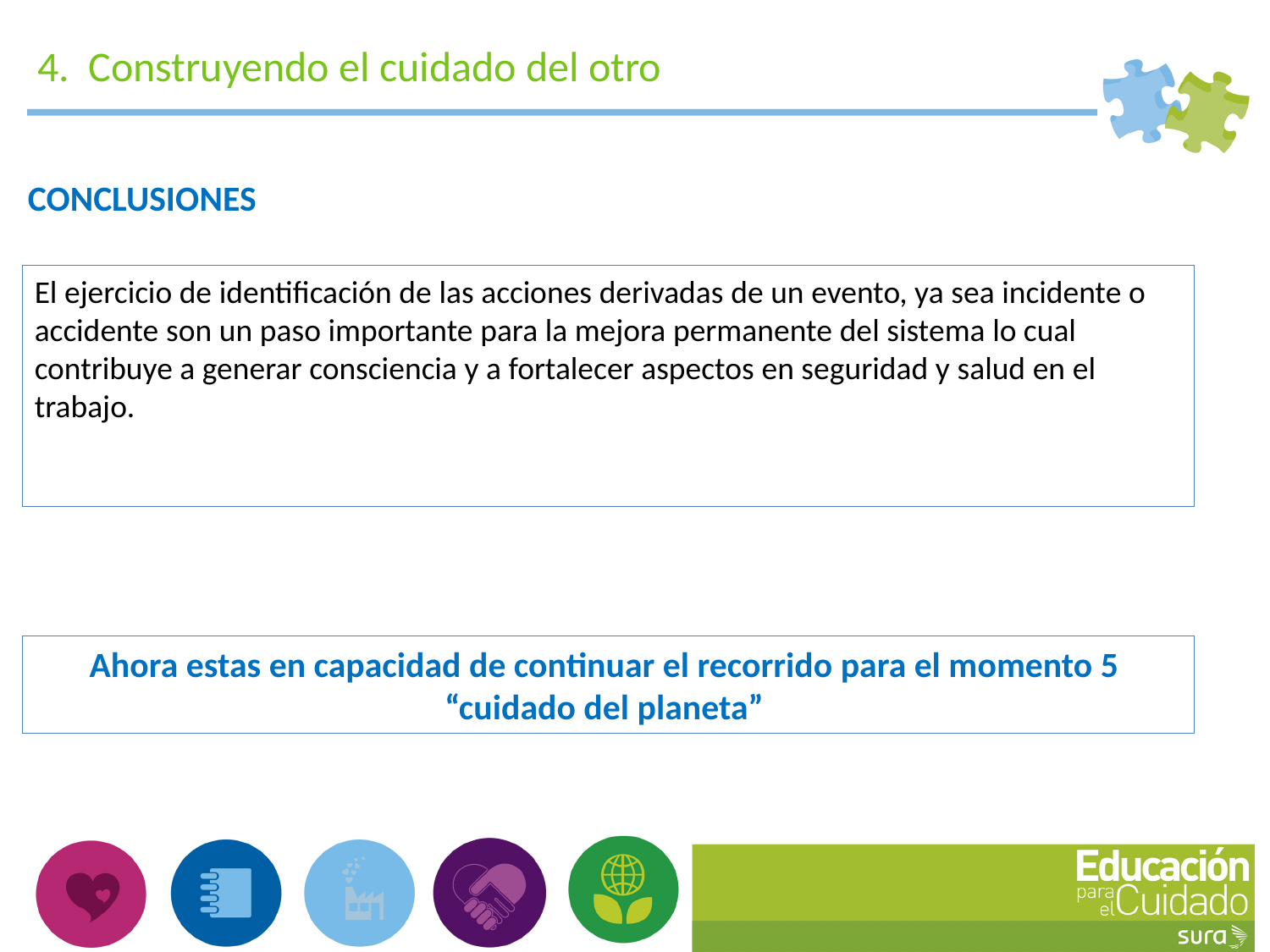

4.  Construyendo el cuidado del otro
CONCLUSIONES
El ejercicio de identificación de las acciones derivadas de un evento, ya sea incidente o accidente son un paso importante para la mejora permanente del sistema lo cual contribuye a generar consciencia y a fortalecer aspectos en seguridad y salud en el trabajo.

Ahora estas en capacidad de continuar el recorrido para el momento 5  “cuidado del planeta”